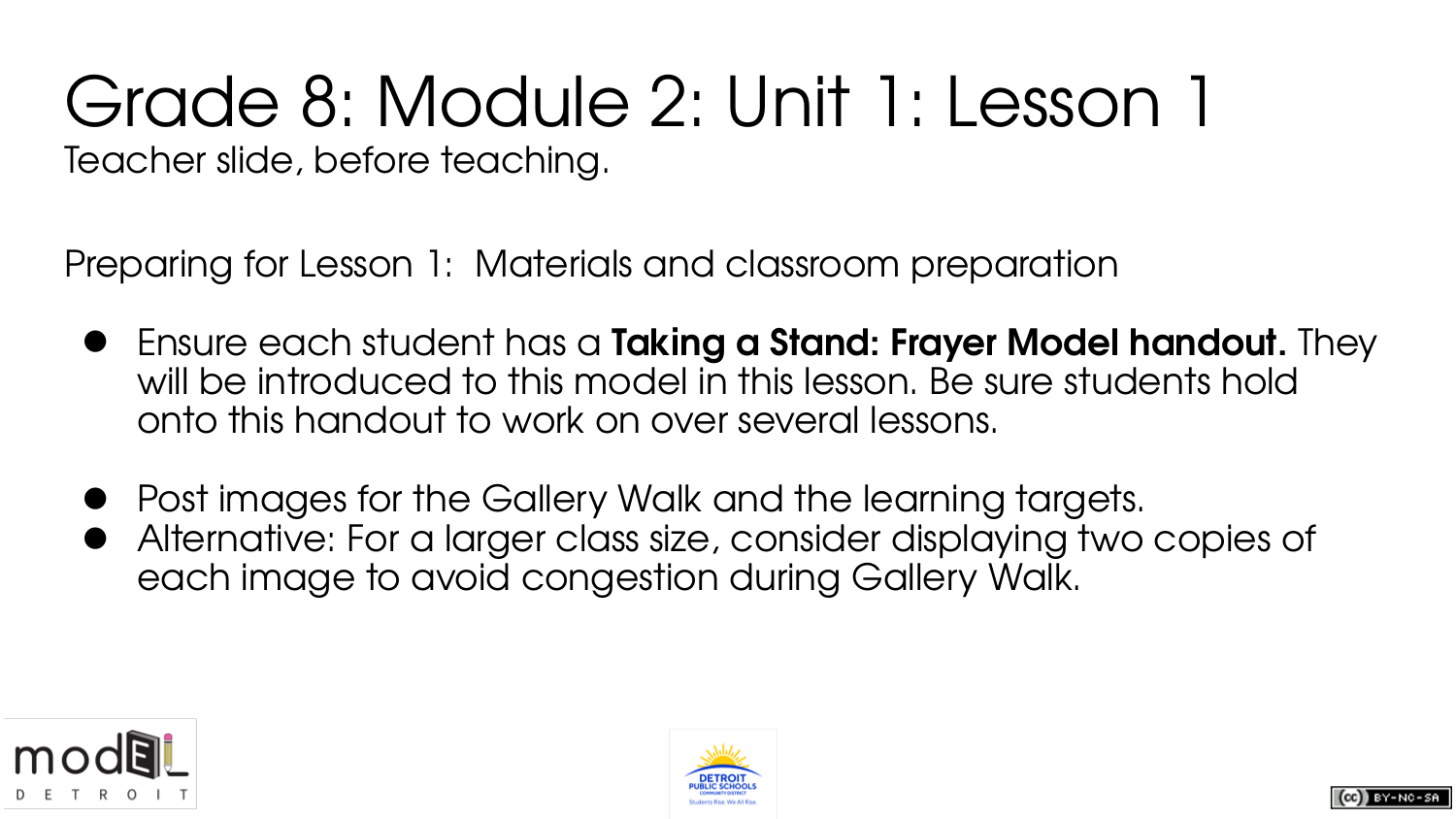

# Grade 8: Module 2: Unit 1: Lesson 1
Teacher slide, before teaching.
Preparing for Lesson 1:  Materials and classroom preparation

Ensure each student has a Taking a Stand: Frayer Model handout. They will be introduced to this model in this lesson. Be sure students hold onto this handout to work on over several lessons.

Post images for the Gallery Walk and the learning targets.
Alternative: For a larger class size, consider displaying two copies of each image to avoid congestion during Gallery Walk.